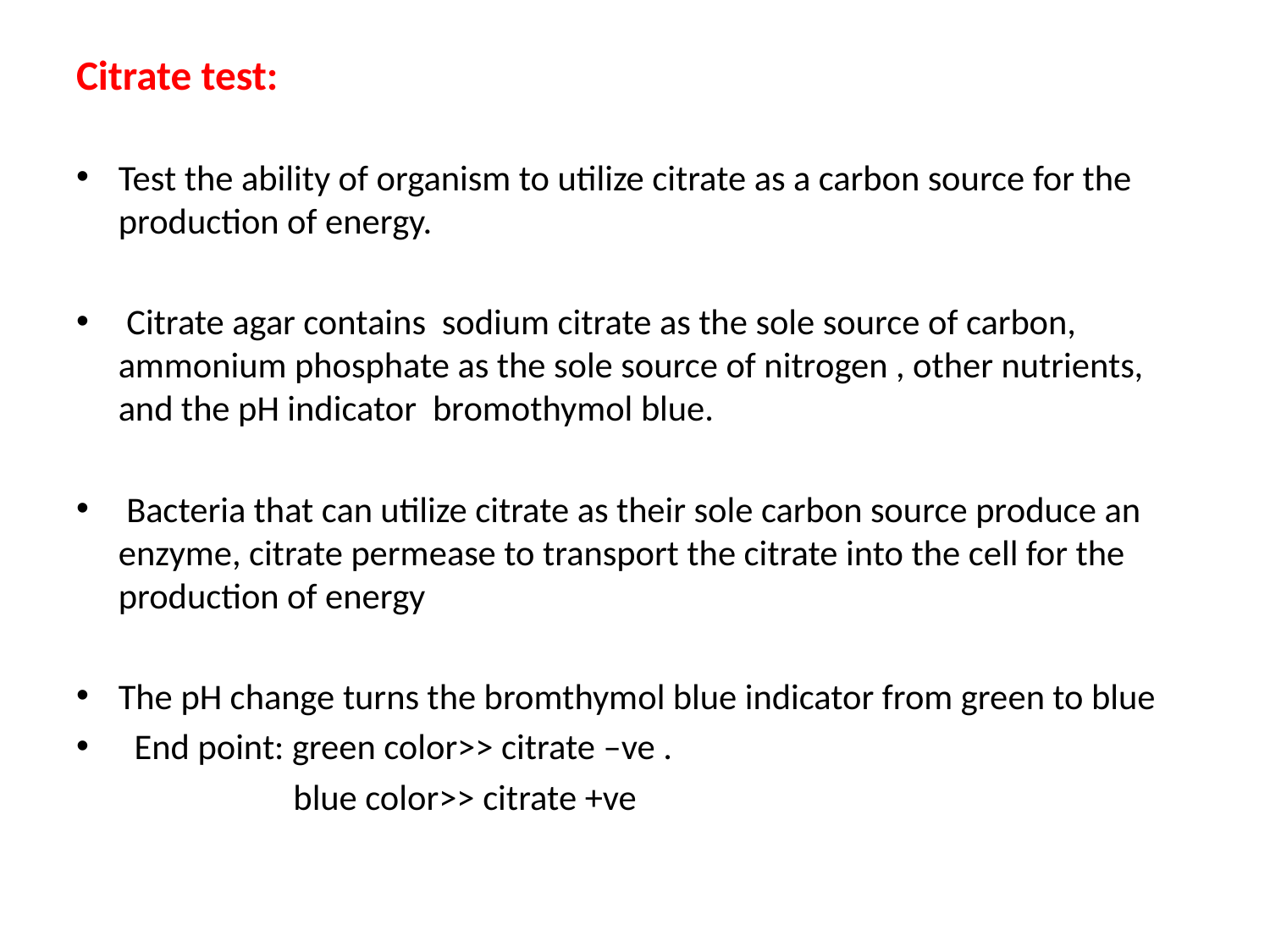

#
Citrate test:

Test the ability of organism to utilize citrate as a carbon source for the production of energy.

 Citrate agar contains  sodium citrate as the sole source of carbon, ammonium phosphate as the sole source of nitrogen , other nutrients, and the pH indicator  bromothymol blue.

 Bacteria that can utilize citrate as their sole carbon source produce an enzyme, citrate permease to transport the citrate into the cell for the production of energy

The pH change turns the bromthymol blue indicator from green to blue
  End point: green color>> citrate –ve .
                           blue color>> citrate +ve